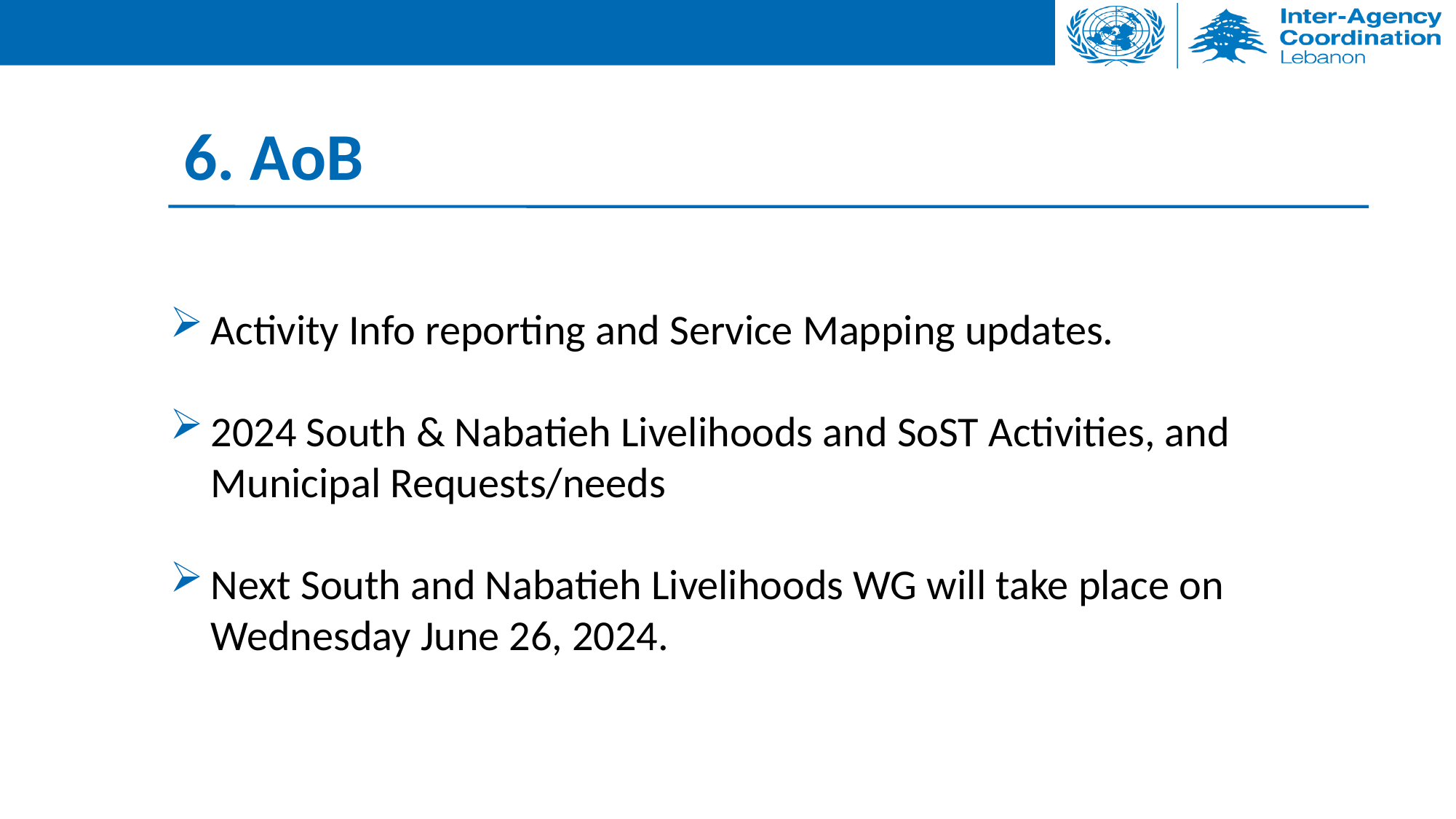

6. AoB

Activity Info reporting and Service Mapping updates.

2024 South & Nabatieh Livelihoods and SoST Activities, and Municipal Requests/needs

Next South and Nabatieh Livelihoods WG will take place on Wednesday June 26, 2024.